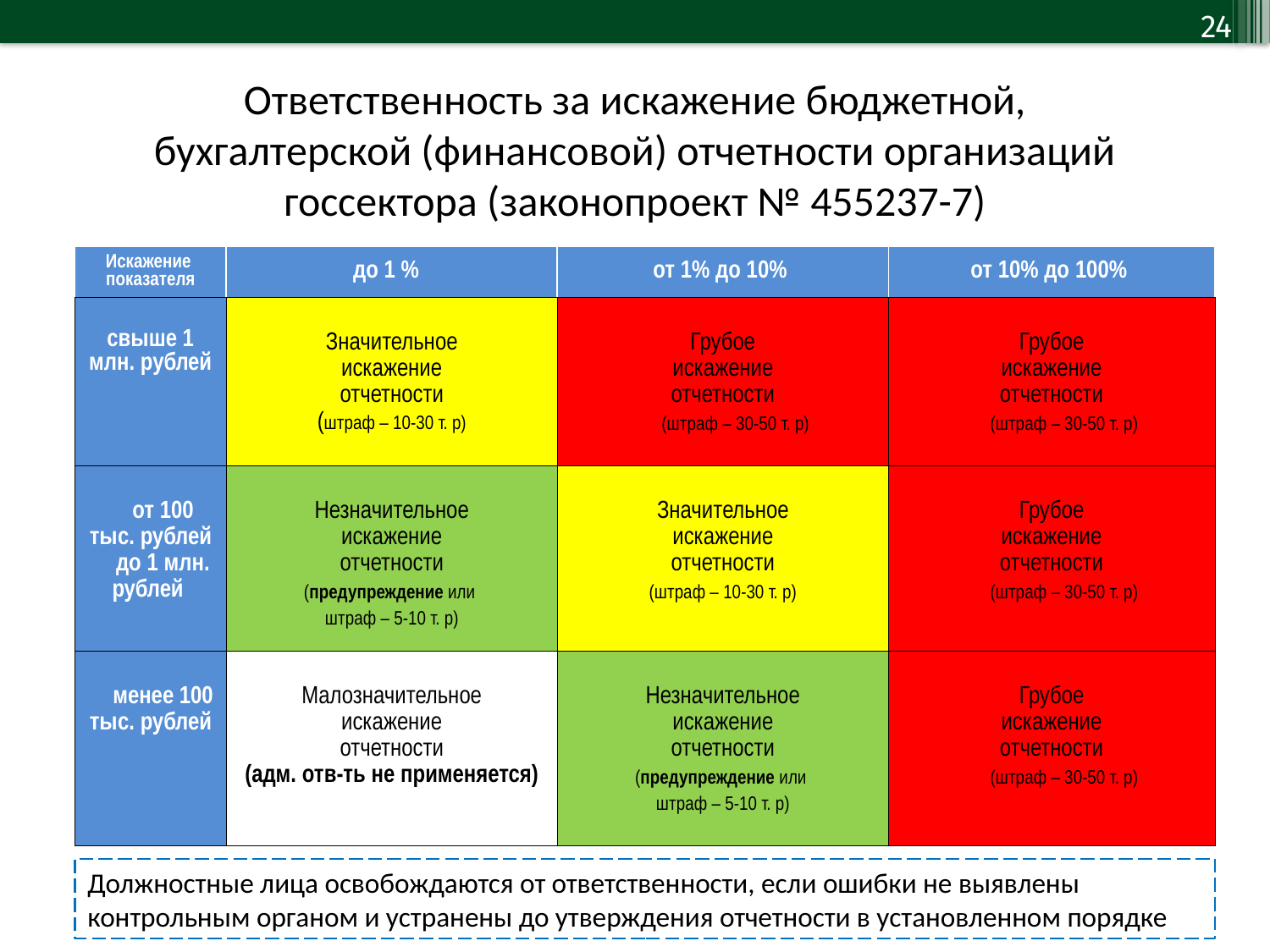

Ответственность за искажение бюджетной, бухгалтерской (финансовой) отчетности организаций госсектора (законопроект № 455237-7)
| Искажение показателя | до 1 % | от 1% до 10% | от 10% до 100% |
| --- | --- | --- | --- |
| свыше 1 млн. рублей | Значительное искажение отчетности (штраф – 10-30 т. р) | Грубое искажение отчетности (штраф – 30-50 т. р) | Грубое искажение отчетности (штраф – 30-50 т. р) |
| от 100 тыс. рублей до 1 млн. рублей | Незначительное искажение отчетности (предупреждение или штраф – 5-10 т. р) | Значительное искажение отчетности (штраф – 10-30 т. р) | Грубое искажение отчетности (штраф – 30-50 т. р) |
| менее 100 тыс. рублей | Малозначительное искажение отчетности (адм. отв-ть не применяется) | Незначительное искажение отчетности (предупреждение или штраф – 5-10 т. р) | Грубое искажение отчетности (штраф – 30-50 т. р) |
Должностные лица освобождаются от ответственности, если ошибки не выявлены контрольным органом и устранены до утверждения отчетности в установленном порядке